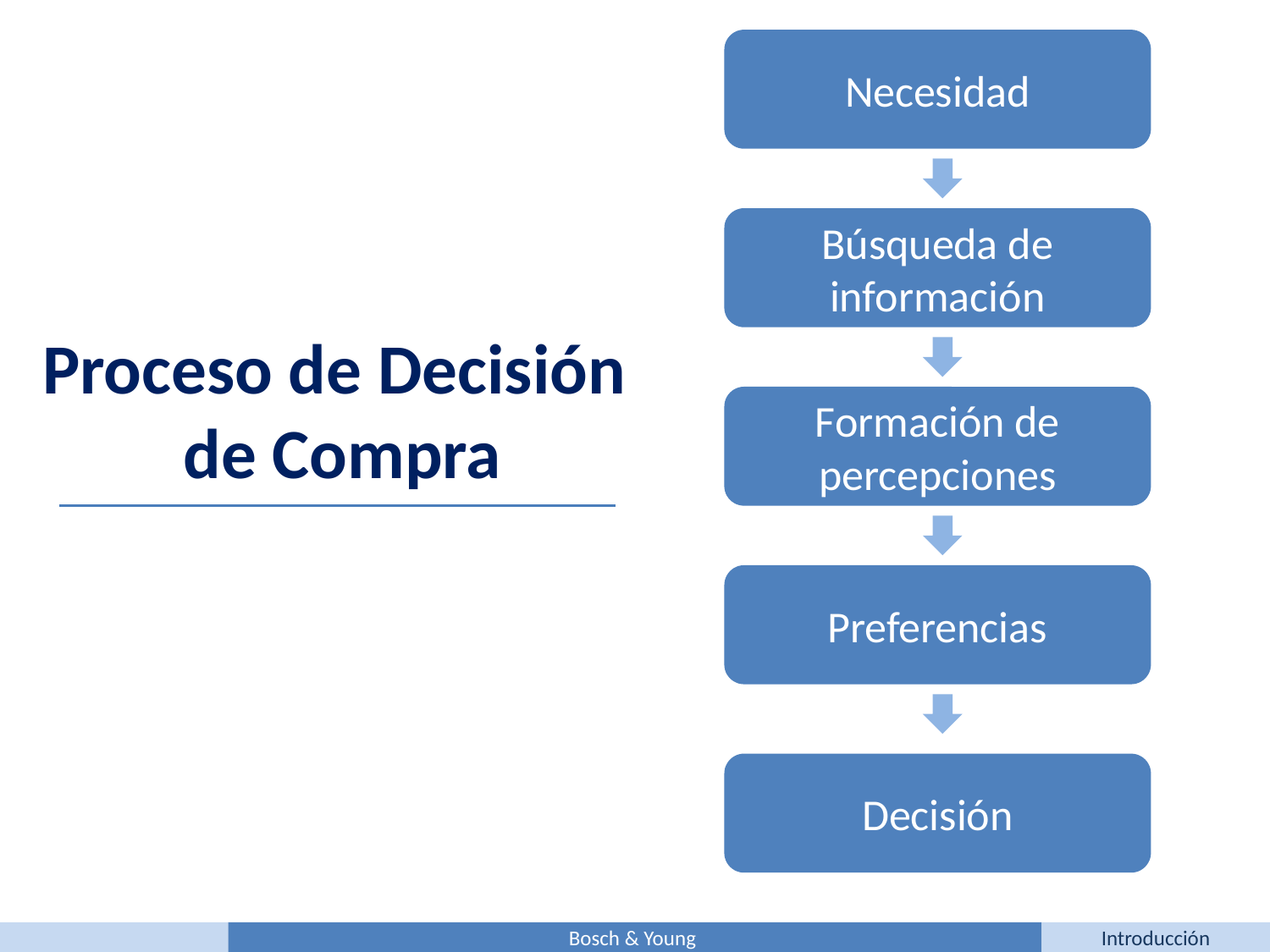

Necesidad

Búsqueda de información

Formación de percepciones

Preferencias

Decisión
Proceso de Decisión
de Compra

Bosch & Young
Introducción